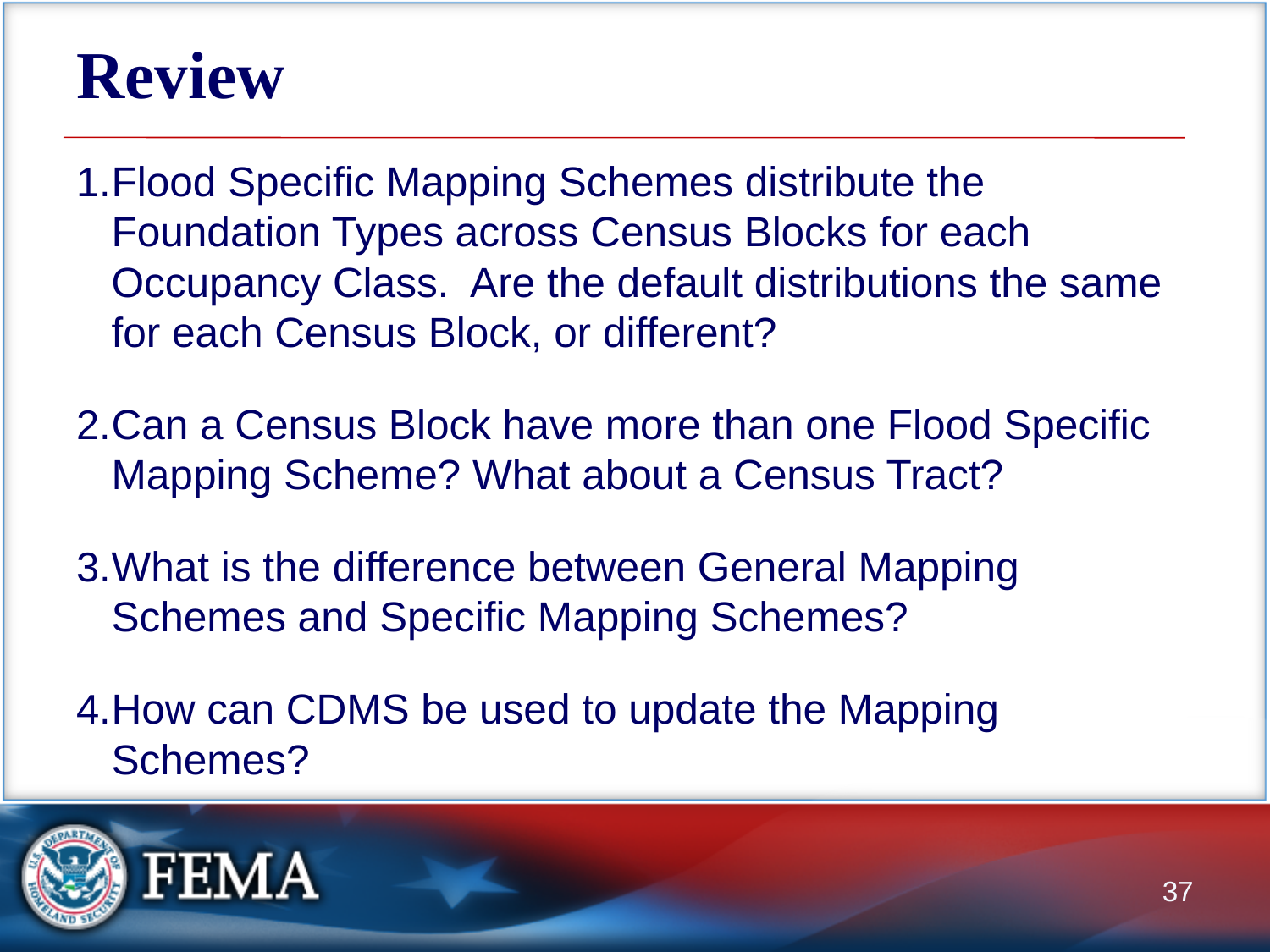

# Review
Flood Specific Mapping Schemes distribute the Foundation Types across Census Blocks for each Occupancy Class.  Are the default distributions the same for each Census Block, or different?
Can a Census Block have more than one Flood Specific Mapping Scheme? What about a Census Tract?
What is the difference between General Mapping Schemes and Specific Mapping Schemes?
How can CDMS be used to update the Mapping Schemes?
37